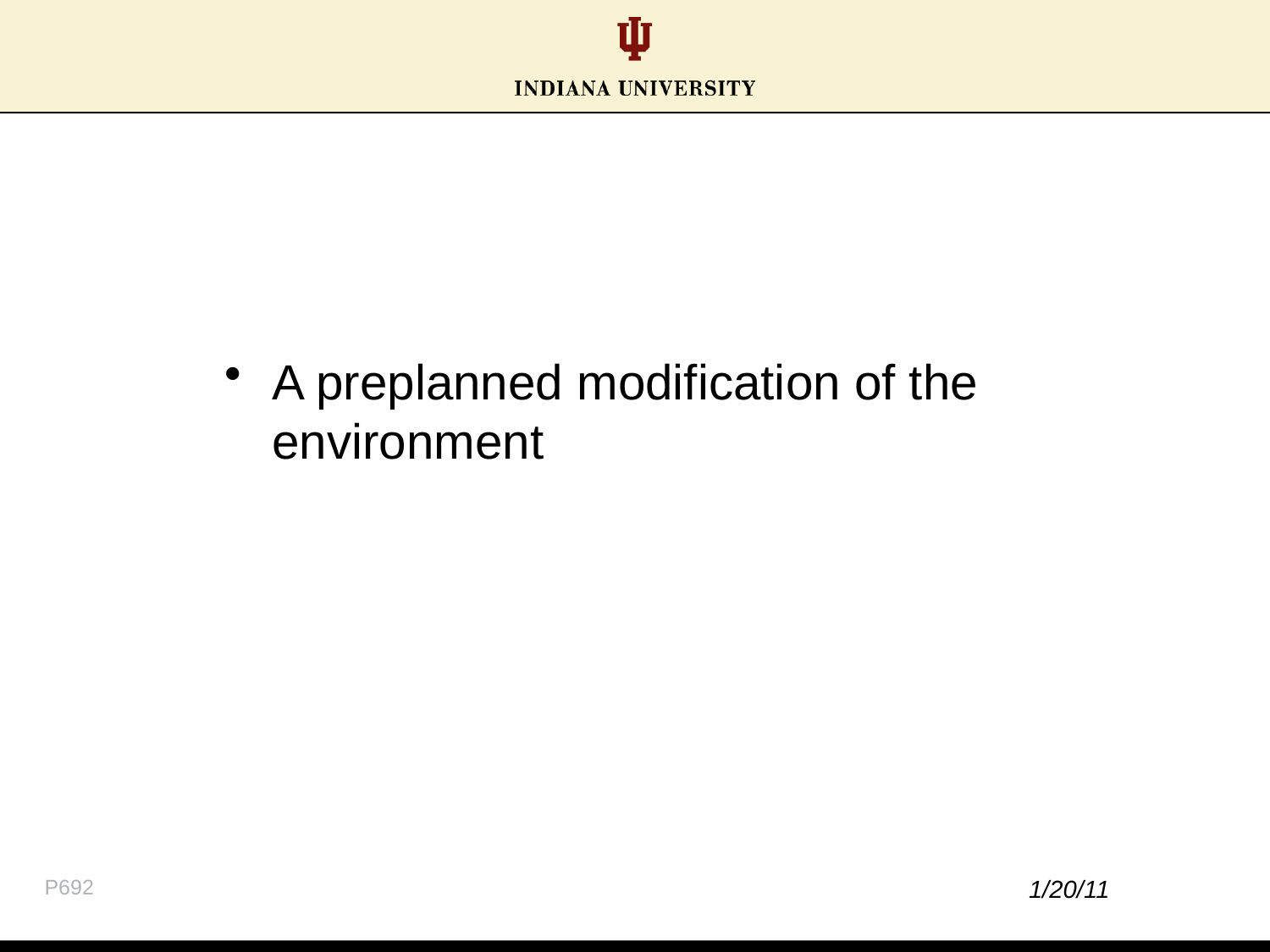

#

A preplanned modification of the environment
P692
1/20/11